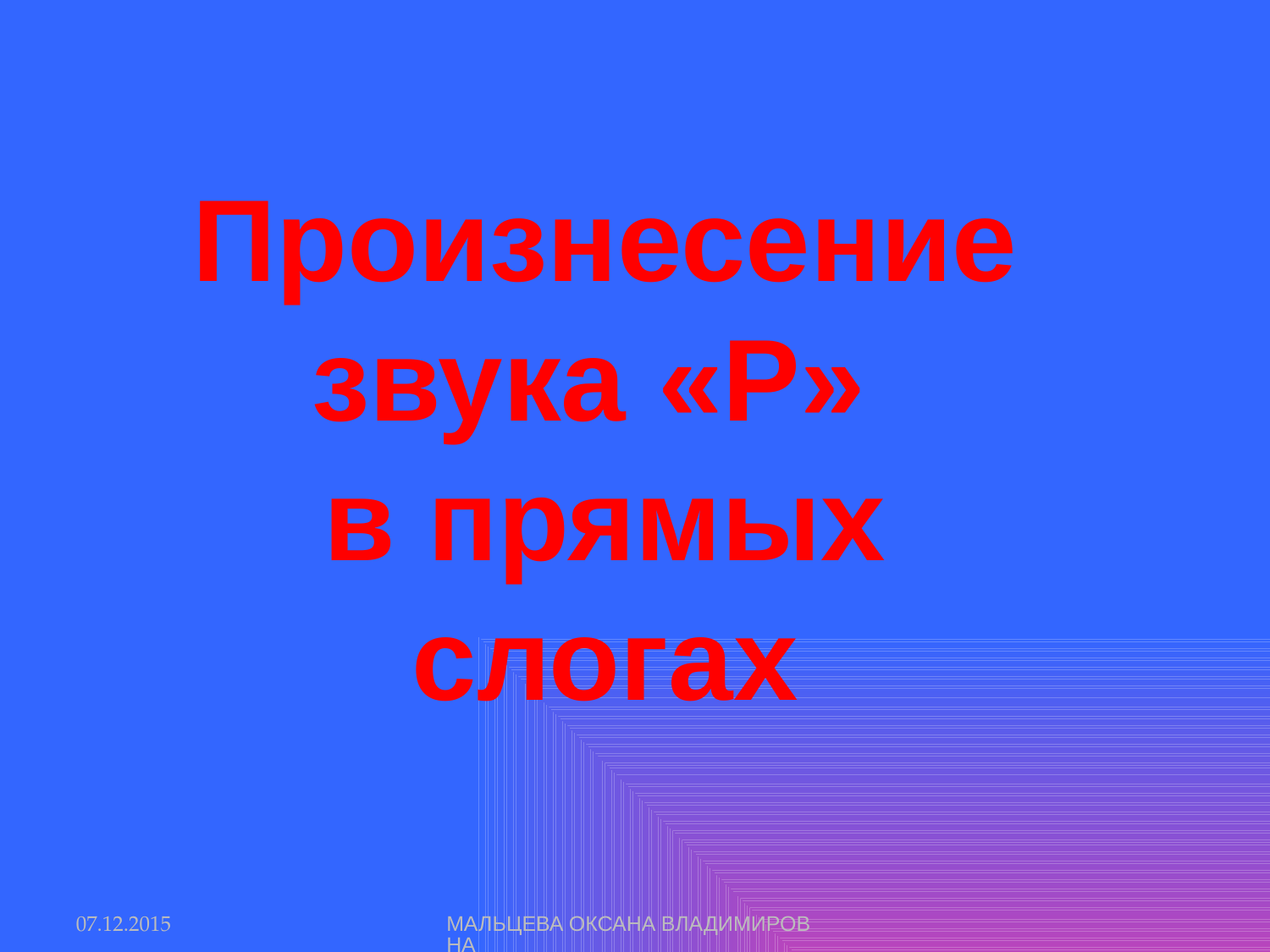

Произнесение звука «Р»
в прямых слогах
07.12.2015
МАЛЬЦЕВА ОКСАНА ВЛАДИМИРОВНА